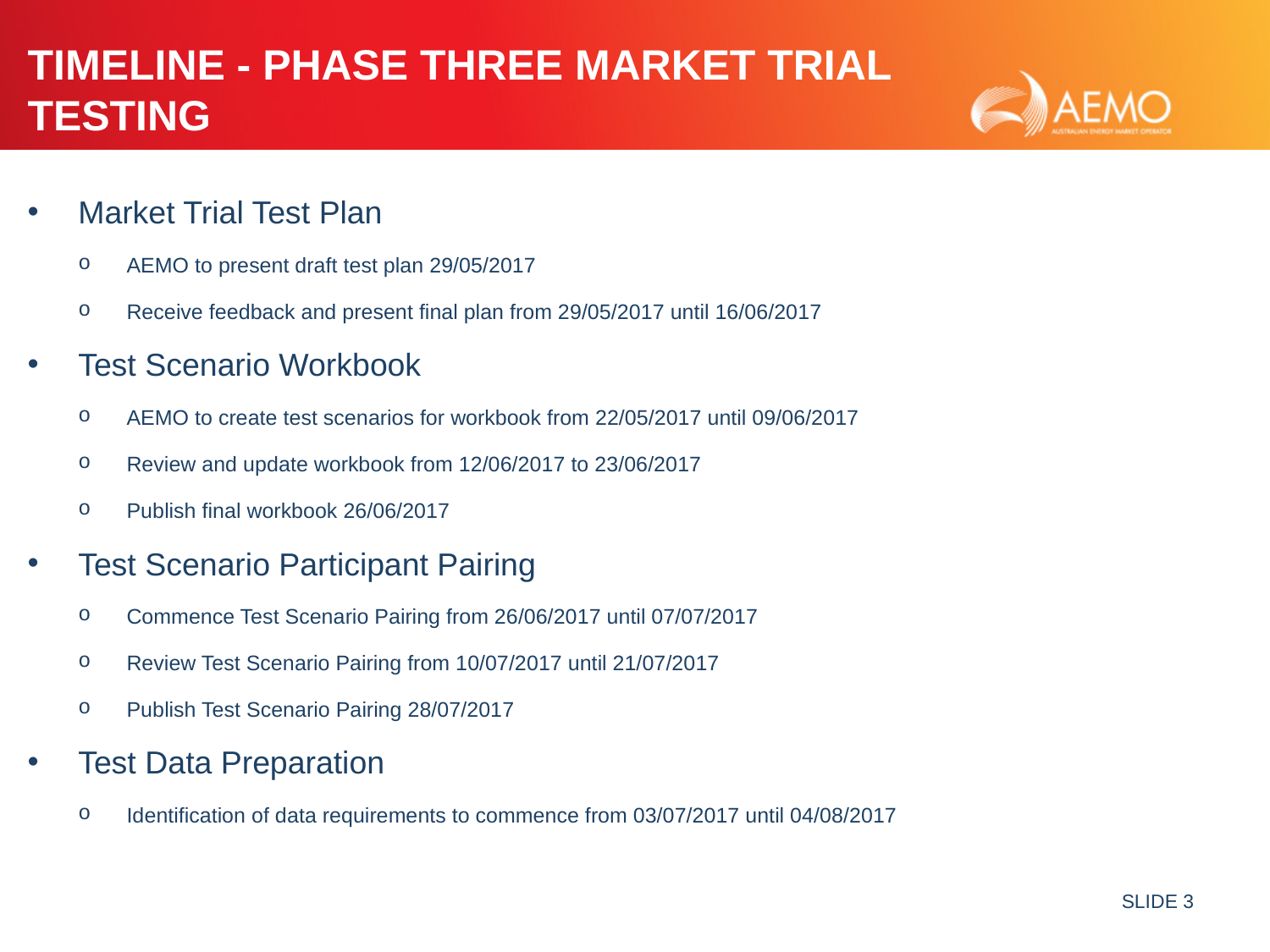

# Timeline - Phase Three Market Trial Testing
Market Trial Test Plan
AEMO to present draft test plan 29/05/2017
Receive feedback and present final plan from 29/05/2017 until 16/06/2017
Test Scenario Workbook
AEMO to create test scenarios for workbook from 22/05/2017 until 09/06/2017
Review and update workbook from 12/06/2017 to 23/06/2017
Publish final workbook 26/06/2017
Test Scenario Participant Pairing
Commence Test Scenario Pairing from 26/06/2017 until 07/07/2017
Review Test Scenario Pairing from 10/07/2017 until 21/07/2017
Publish Test Scenario Pairing 28/07/2017
Test Data Preparation
Identification of data requirements to commence from 03/07/2017 until 04/08/2017